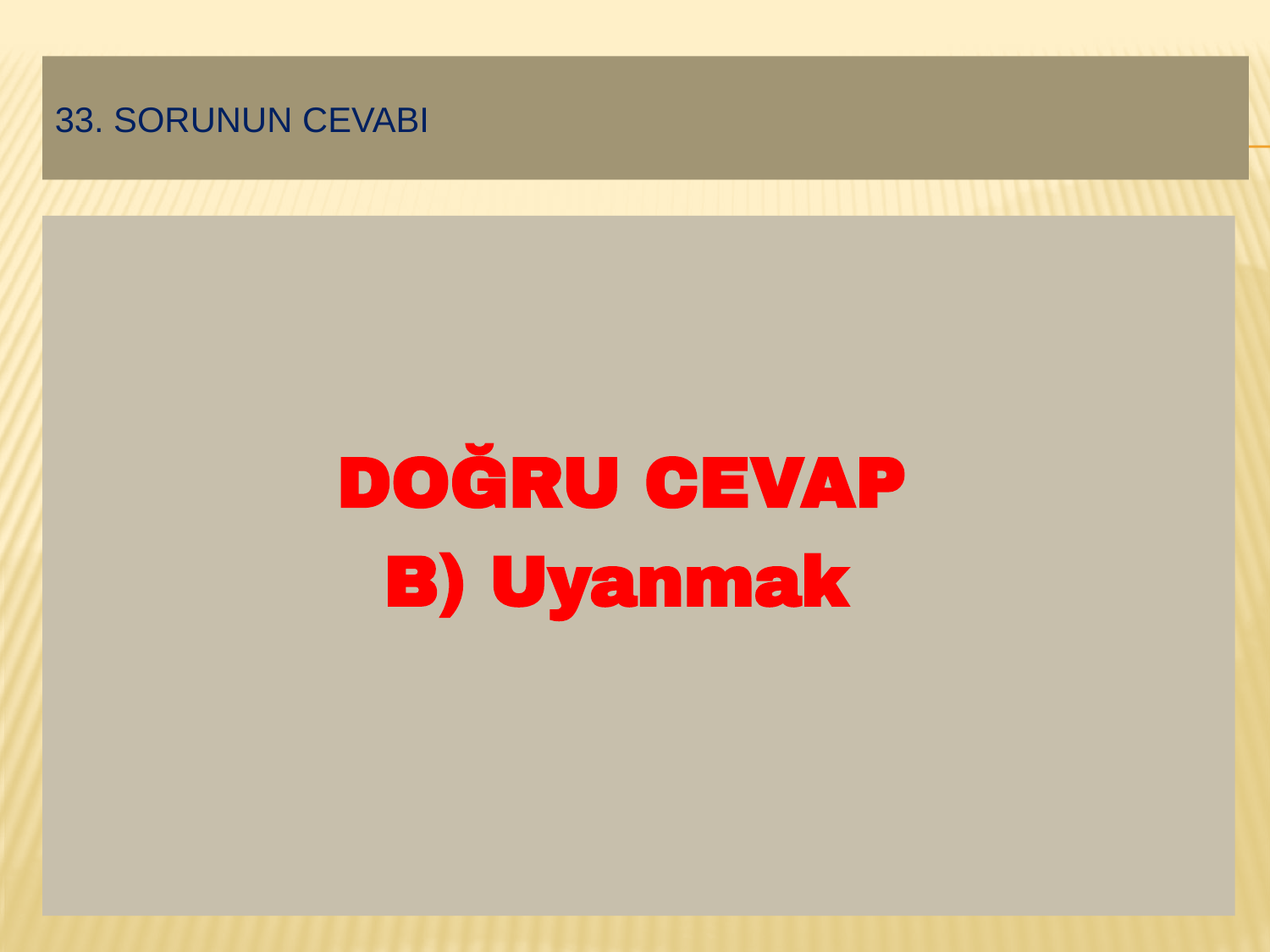

# 33. soruNUN CEVABI

            DOĞRU CEVAP
              B) Uyanmak